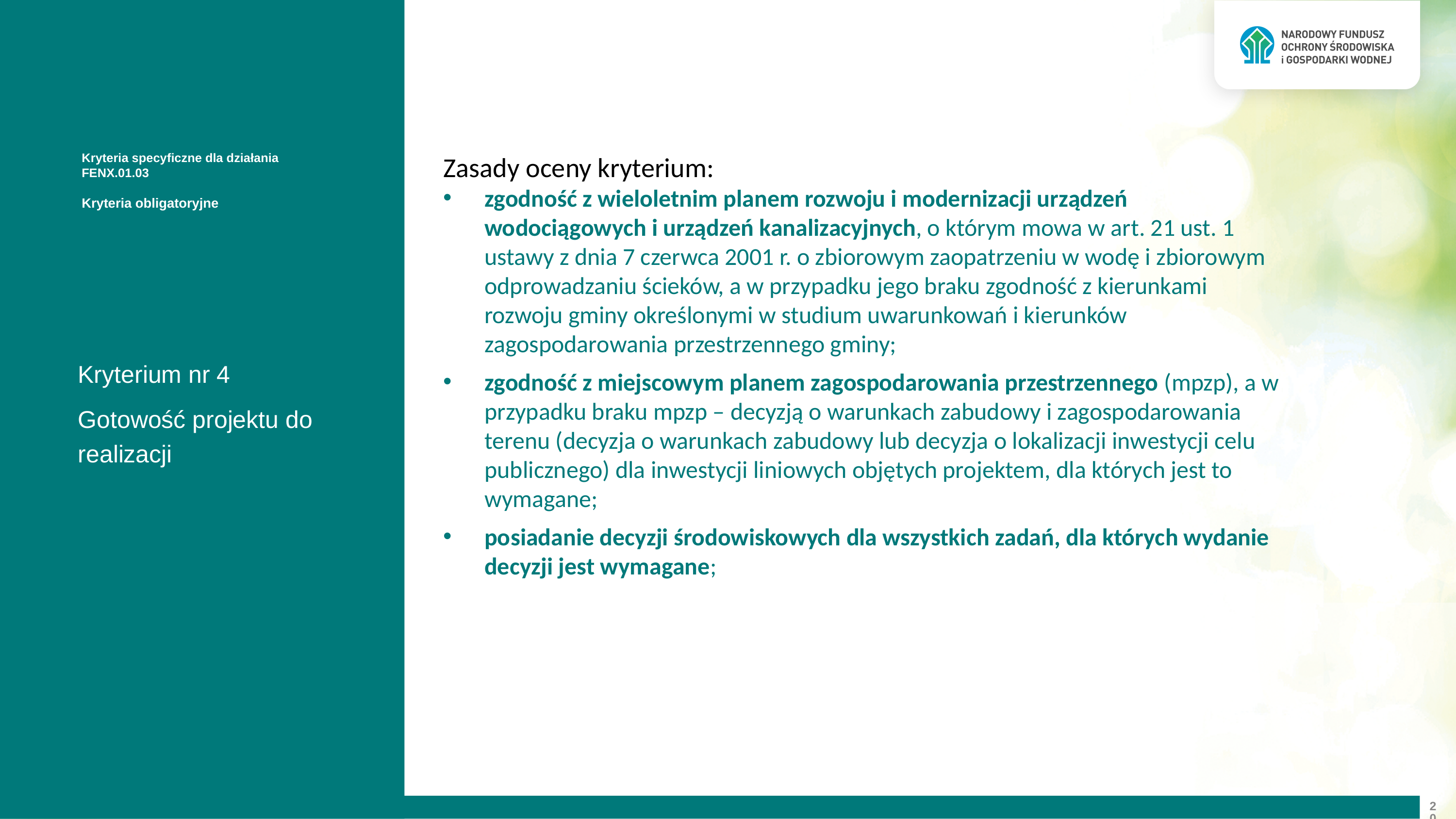

Kryteria specyficzne dla działania FENX.01.03
Kryteria obligatoryjne
Zasady oceny kryterium:
zgodność z wieloletnim planem rozwoju i modernizacji urządzeń wodociągowych i urządzeń kanalizacyjnych, o którym mowa w art. 21 ust. 1 ustawy z dnia 7 czerwca 2001 r. o zbiorowym zaopatrzeniu w wodę i zbiorowym odprowadzaniu ścieków, a w przypadku jego braku zgodność z kierunkami rozwoju gminy określonymi w studium uwarunkowań i kierunków zagospodarowania przestrzennego gminy;
zgodność z miejscowym planem zagospodarowania przestrzennego (mpzp), a w przypadku braku mpzp – decyzją o warunkach zabudowy i zagospodarowania terenu (decyzja o warunkach zabudowy lub decyzja o lokalizacji inwestycji celu publicznego) dla inwestycji liniowych objętych projektem, dla których jest to wymagane;
posiadanie decyzji środowiskowych dla wszystkich zadań, dla których wydanie decyzji jest wymagane;
Kryterium nr 4
Gotowość projektu do realizacji
20